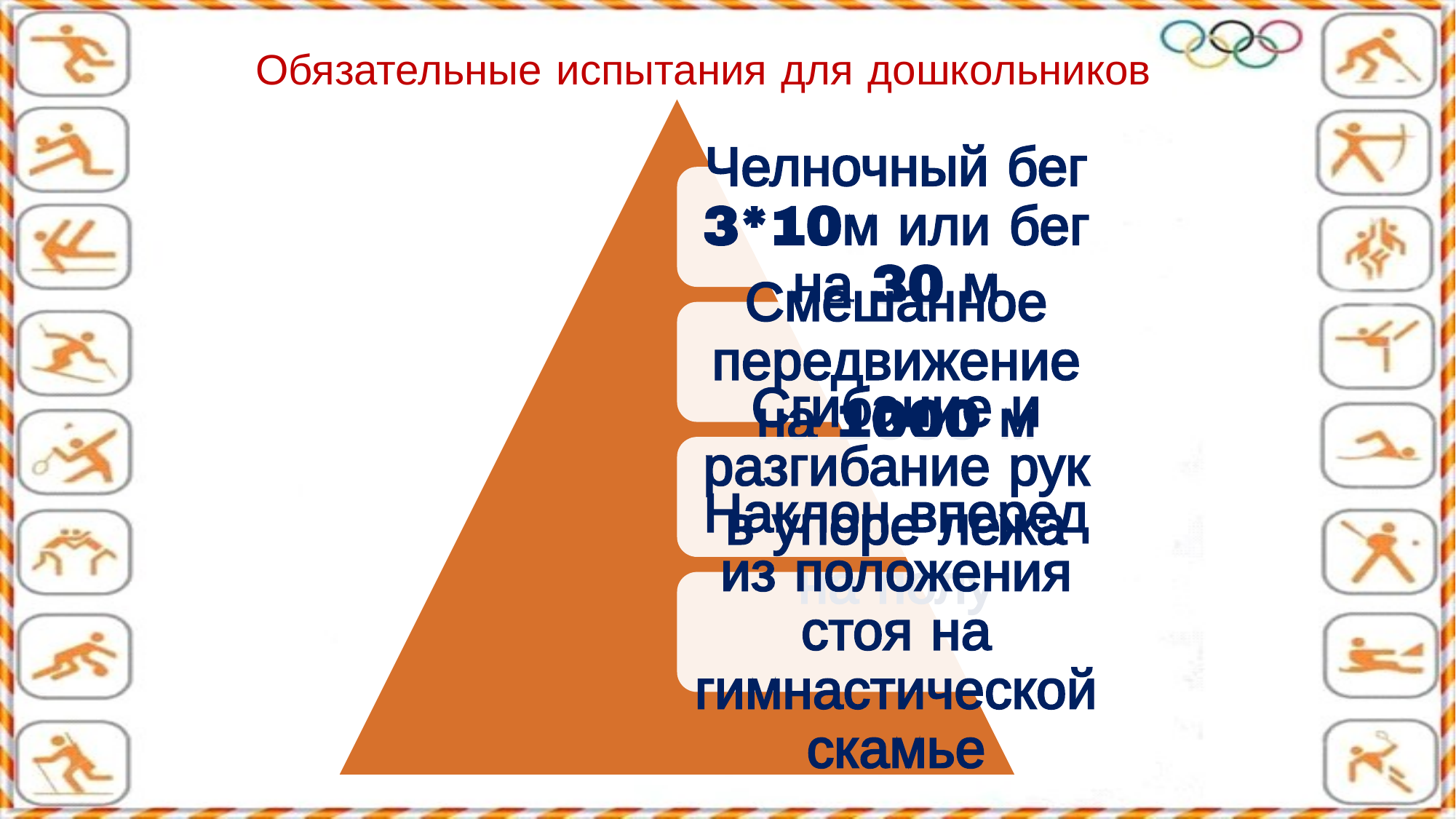

Обязательные испытания для дошкольников
Челночный бег 3*10м или бег на 30 м
Смешанное передвижение на 1000 м
Сгибание и разгибание рук в упоре лежа на полу
Наклон вперед из положения стоя на гимнастической скамье